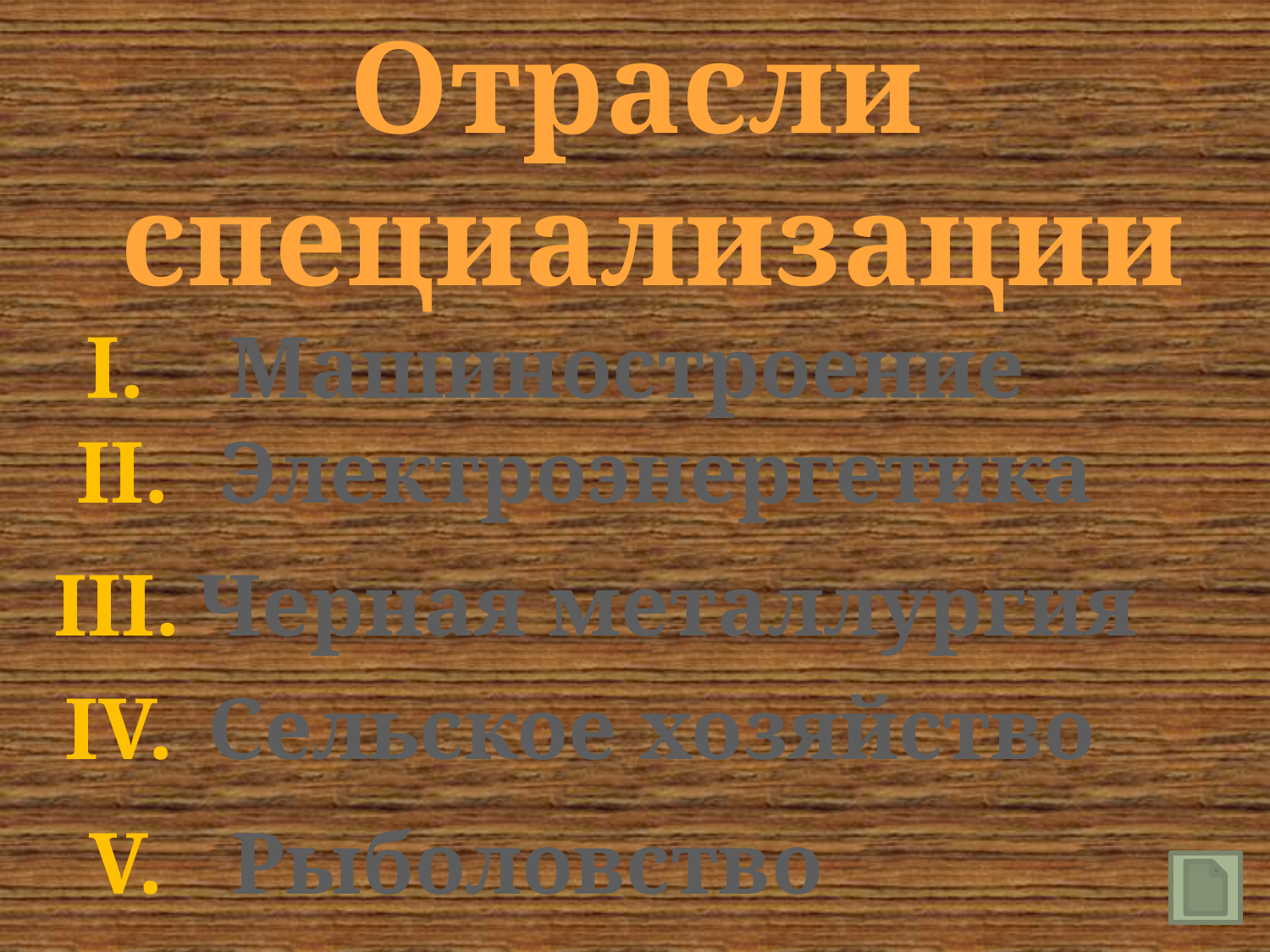

Отрасли
специализации
Машиностроение
Электроэнергетика
Черная металлургия
Сельское хозяйство
Рыболовство